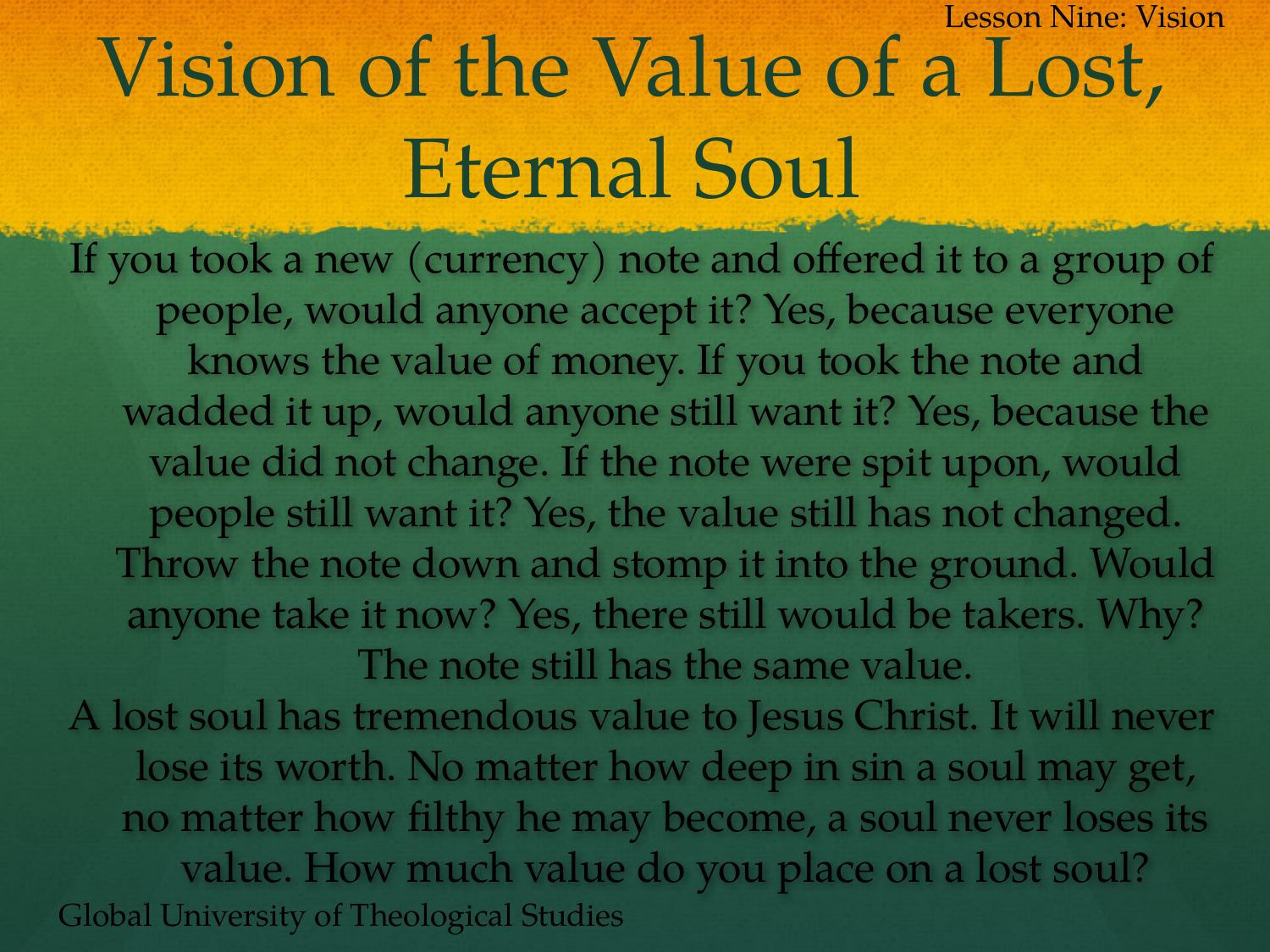

Lesson Nine: Vision

# Vision of the Value of a Lost, Eternal Soul
If you took a new (currency) note and offered it to a group of people, would anyone accept it? Yes, because everyone knows the value of money. If you took the note and wadded it up, would anyone still want it? Yes, because the value did not change. If the note were spit upon, would people still want it? Yes, the value still has not changed. Throw the note down and stomp it into the ground. Would anyone take it now? Yes, there still would be takers. Why? The note still has the same value.
A lost soul has tremendous value to Jesus Christ. It will never lose its worth. No matter how deep in sin a soul may get, no matter how filthy he may become, a soul never loses its value. How much value do you place on a lost soul?
Global University of Theological Studies